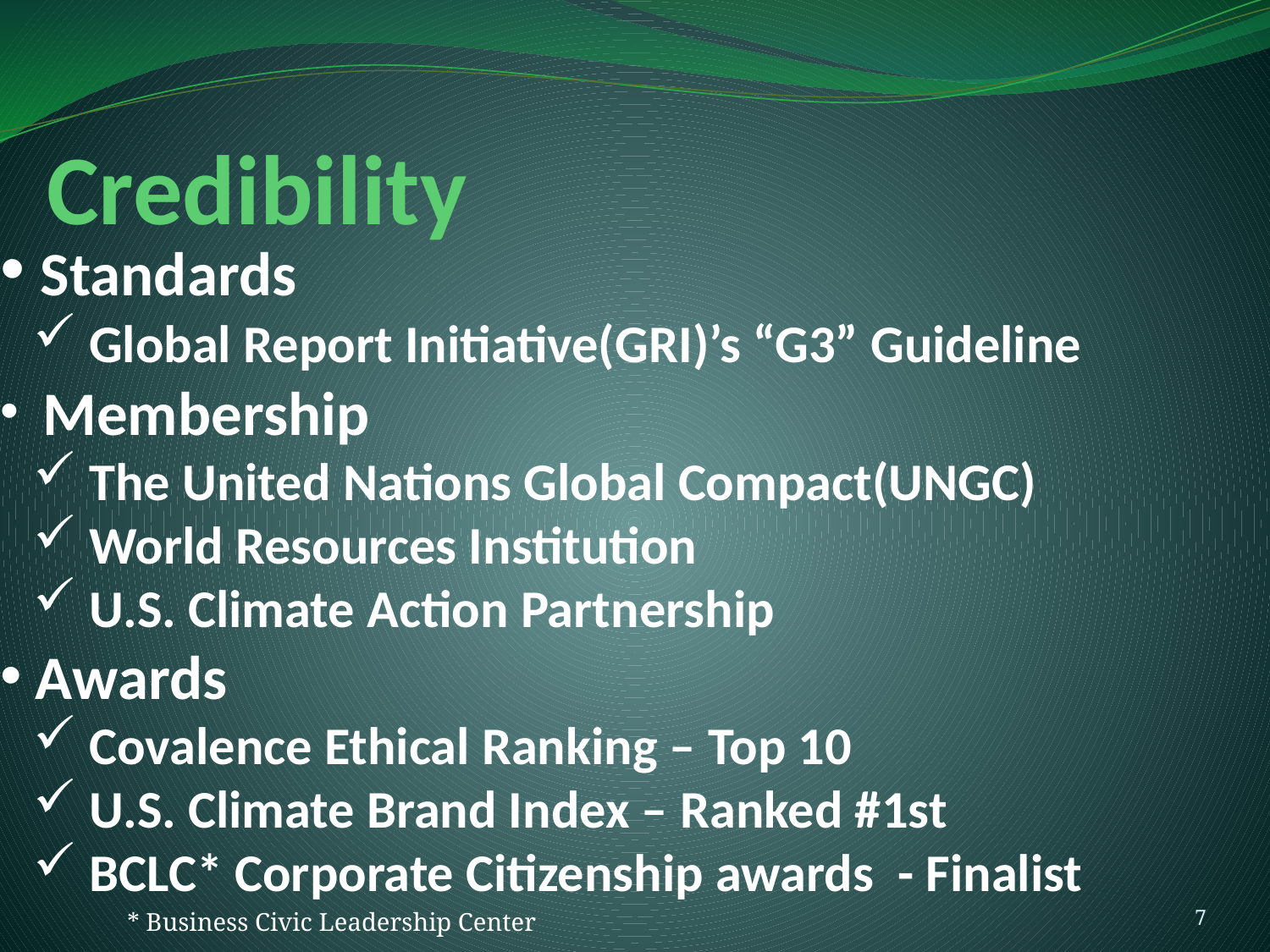

# Credibility
 Standards
 Global Report Initiative(GRI)’s “G3” Guideline
  Membership
 The United Nations Global Compact(UNGC)
 World Resources Institution
 U.S. Climate Action Partnership
 Awards
 Covalence Ethical Ranking – Top 10
 U.S. Climate Brand Index – Ranked #1st
 BCLC* Corporate Citizenship awards  - Finalist
7
* Business Civic Leadership Center